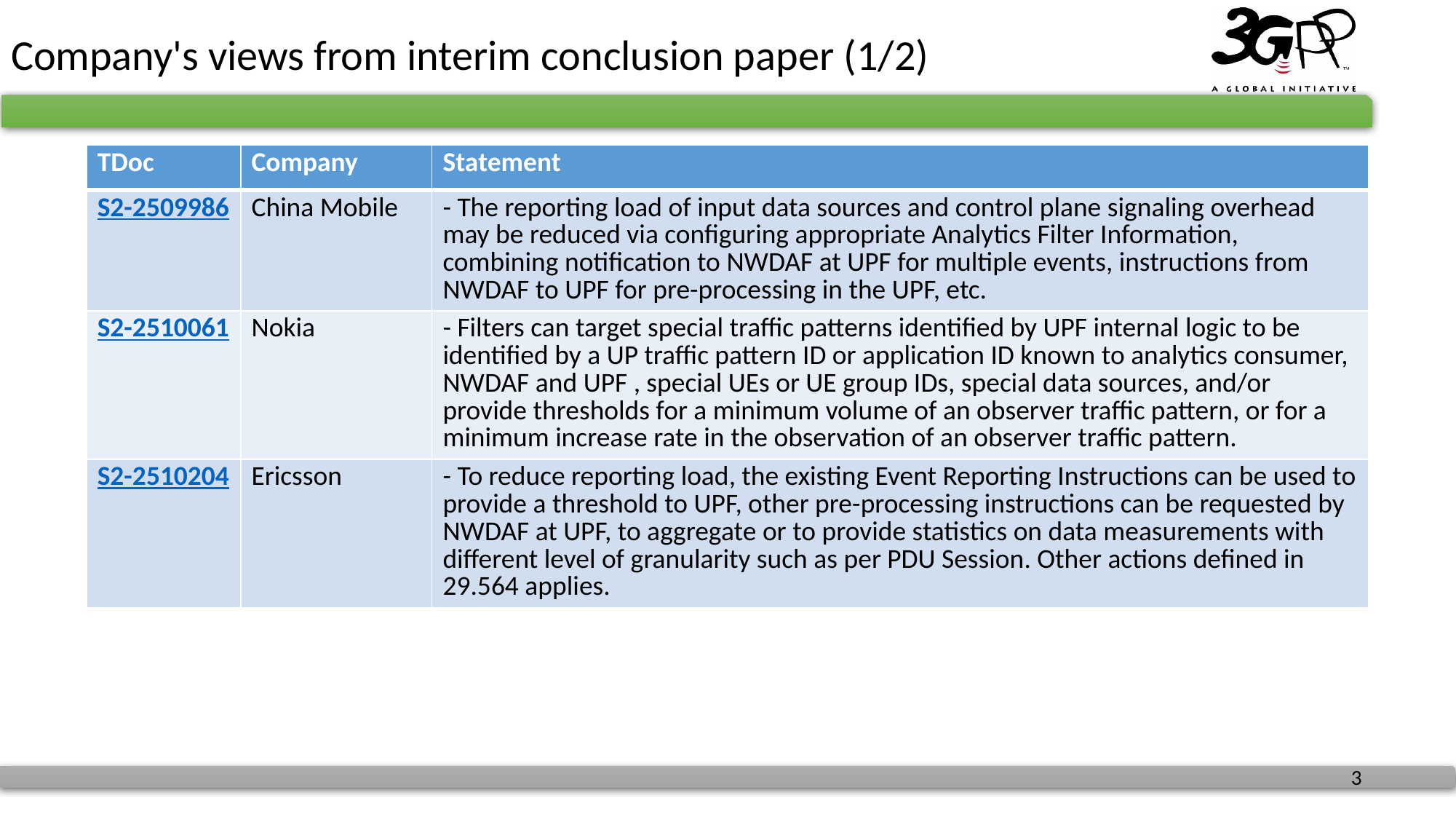

# Company's views from interim conclusion paper (1/2)
| TDoc | Company | Statement |
| --- | --- | --- |
| S2-2509986 | China Mobile | - The reporting load of input data sources and control plane signaling overhead may be reduced via configuring appropriate Analytics Filter Information, combining notification to NWDAF at UPF for multiple events, instructions from NWDAF to UPF for pre-processing in the UPF, etc. |
| S2-2510061 | Nokia | - Filters can target special traffic patterns identified by UPF internal logic to be identified by a UP traffic pattern ID or application ID known to analytics consumer, NWDAF and UPF , special UEs or UE group IDs, special data sources, and/or provide thresholds for a minimum volume of an observer traffic pattern, or for a minimum increase rate in the observation of an observer traffic pattern. |
| S2-2510204 | Ericsson | - To reduce reporting load, the existing Event Reporting Instructions can be used to provide a threshold to UPF, other pre-processing instructions can be requested by NWDAF at UPF, to aggregate or to provide statistics on data measurements with different level of granularity such as per PDU Session. Other actions defined in 29.564 applies. |